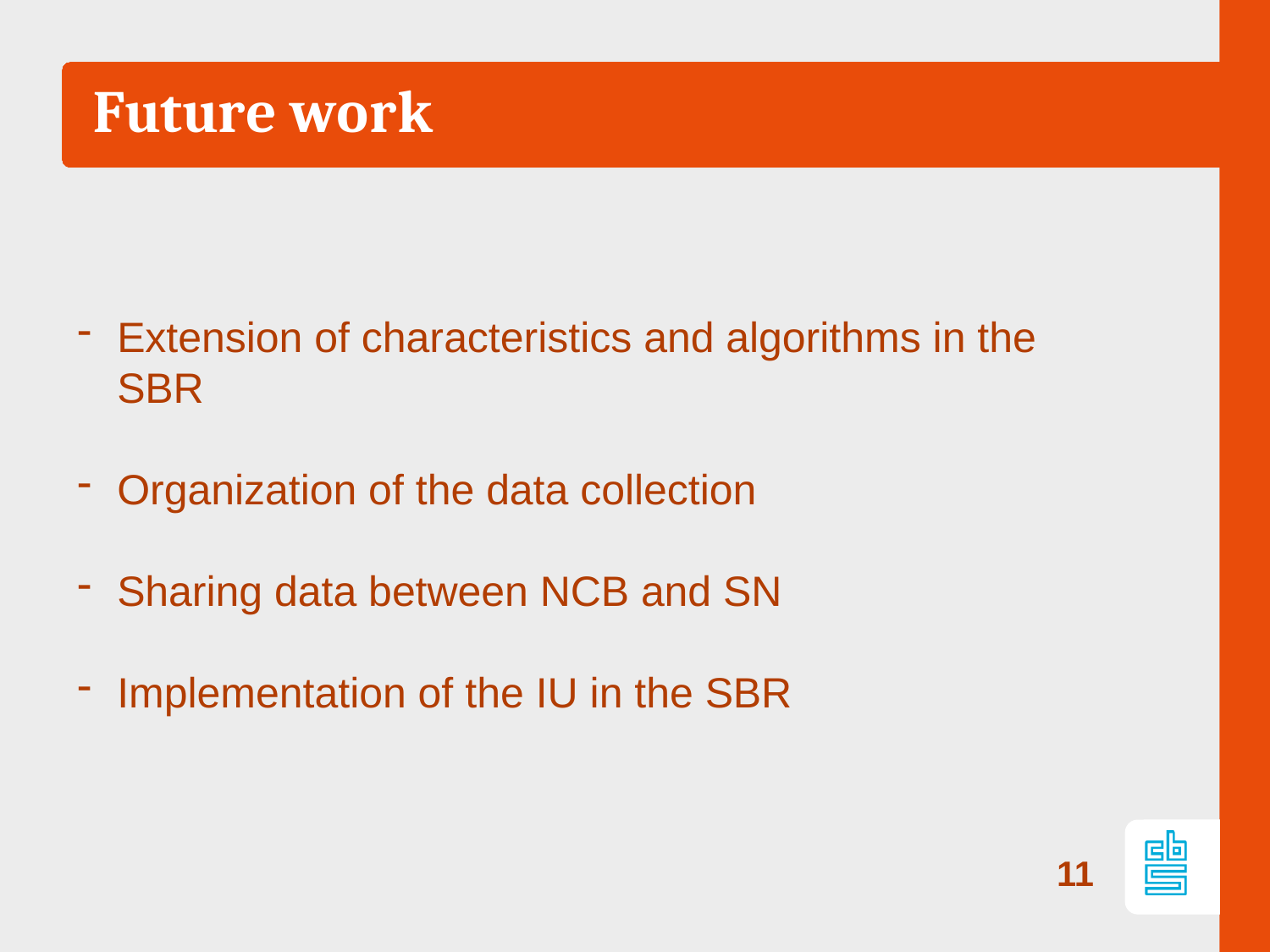

# Future work
Extension of characteristics and algorithms in the SBR
Organization of the data collection
Sharing data between NCB and SN
Implementation of the IU in the SBR
11